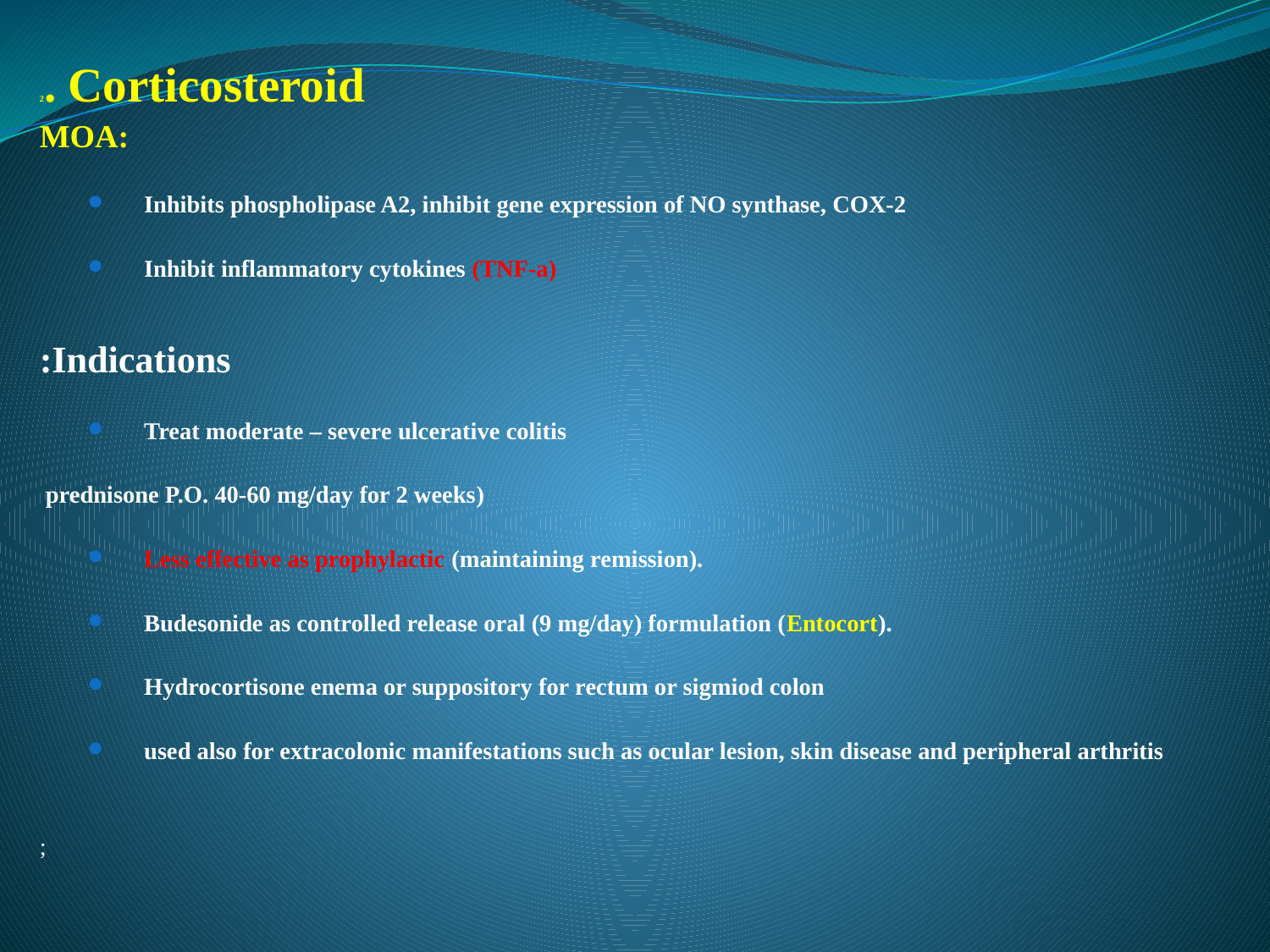

2. Corticosteroid
MOA:
Inhibits phospholipase A2, inhibit gene expression of NO synthase, COX-2
Inhibit inflammatory cytokines (TNF-a)
Indications:
Treat moderate – severe ulcerative colitis
	(prednisone P.O. 40-60 mg/day for 2 weeks
Less effective as prophylactic (maintaining remission).
Budesonide as controlled release oral (9 mg/day) formulation (Entocort).
Hydrocortisone enema or suppository for rectum or sigmiod colon
used also for extracolonic manifestations such as ocular lesion, skin disease and peripheral arthritis

;